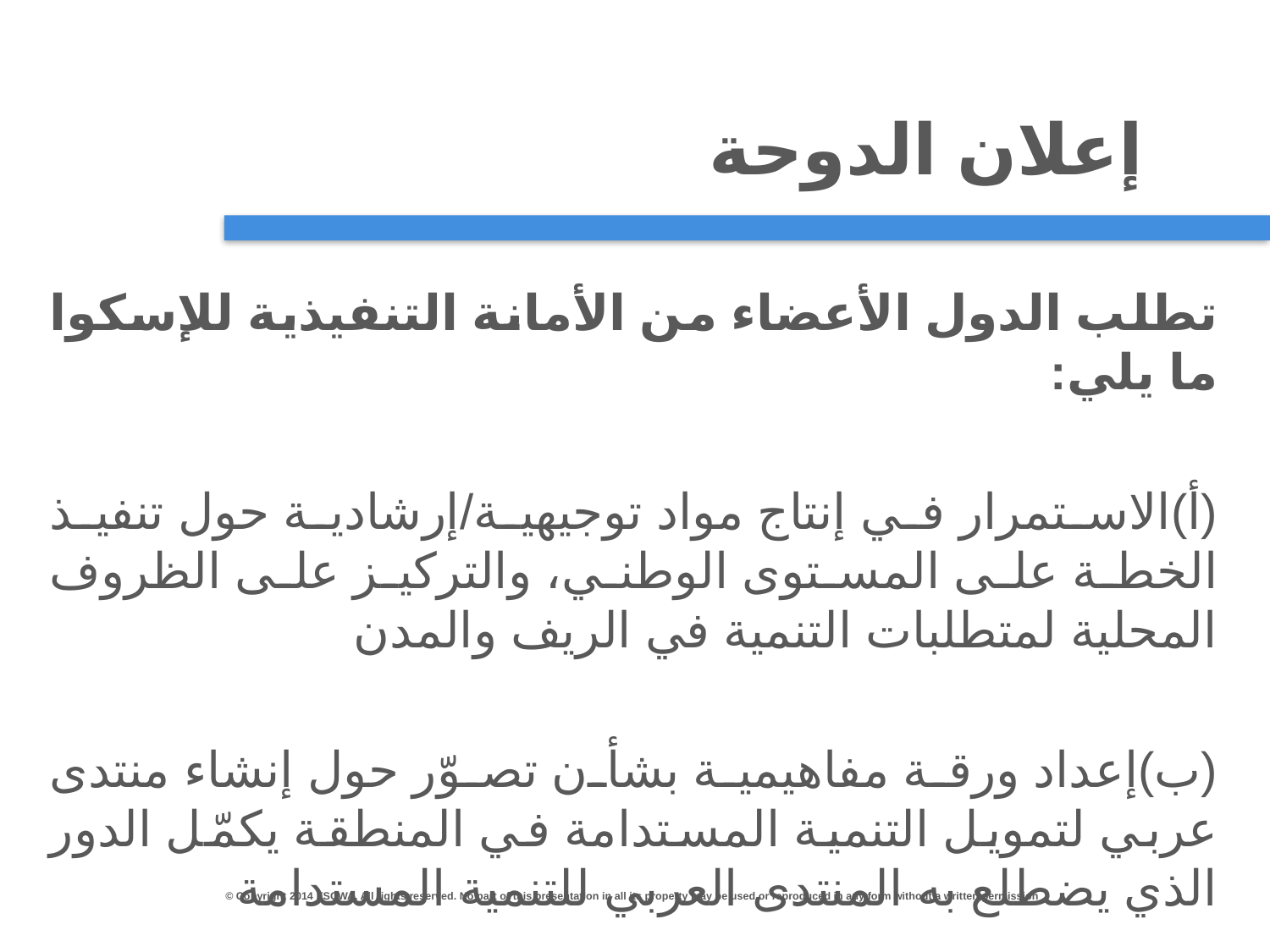

# إعلان الدوحة
تطلب الدول الأعضاء من الأمانة التنفيذية للإسكوا ما يلي:

(أ)	الاستمرار في إنتاج مواد توجيهية/إرشادية حول تنفيذ الخطة على المستوى الوطني، والتركيز على الظروف المحلية لمتطلبات التنمية في الريف والمدن

(ب)	إعداد ورقة مفاهيمية بشأن تصوّر حول إنشاء منتدى عربي لتمويل التنمية المستدامة في المنطقة يكمّل الدور الذي يضطلع به المنتدى العربي للتنمية المستدامة